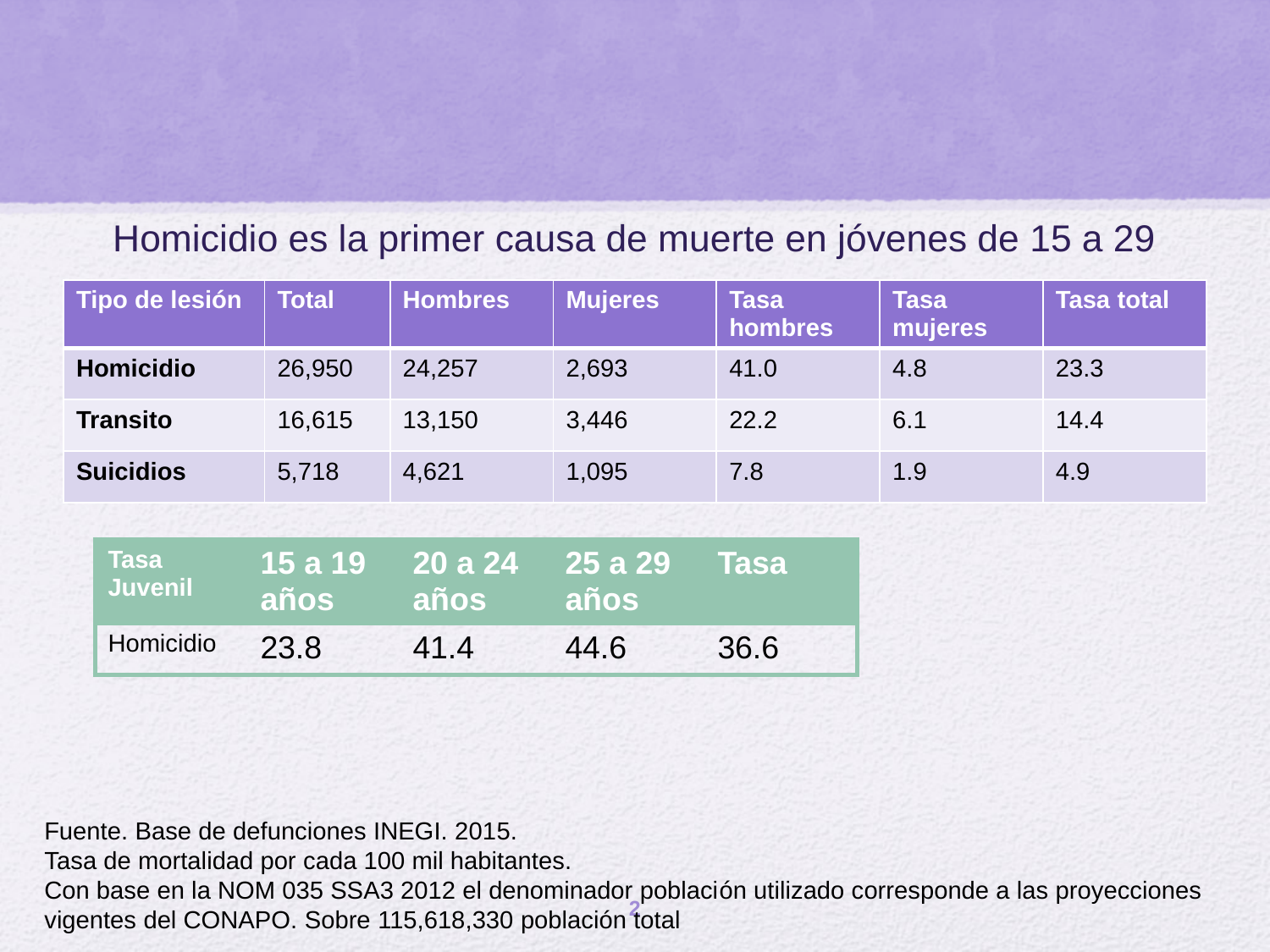

# Homicidio es la primer causa de muerte en jóvenes de 15 a 29 años
| Tipo de lesión | Total | Hombres | Mujeres | Tasa hombres | Tasa mujeres | Tasa total |
| --- | --- | --- | --- | --- | --- | --- |
| Homicidio | 26,950 | 24,257 | 2,693 | 41.0 | 4.8 | 23.3 |
| Transito | 16,615 | 13,150 | 3,446 | 22.2 | 6.1 | 14.4 |
| Suicidios | 5,718 | 4,621 | 1,095 | 7.8 | 1.9 | 4.9 |
| Tasa Juvenil | 15 a 19 años | 20 a 24 años | 25 a 29 años | Tasa |
| --- | --- | --- | --- | --- |
| Homicidio | 23.8 | 41.4 | 44.6 | 36.6 |
Fuente. Base de defunciones INEGI. 2015.
Tasa de mortalidad por cada 100 mil habitantes.
Con base en la NOM 035 SSA3 2012 el denominador población utilizado corresponde a las proyecciones vigentes del CONAPO. Sobre 115,618,330 población total

2